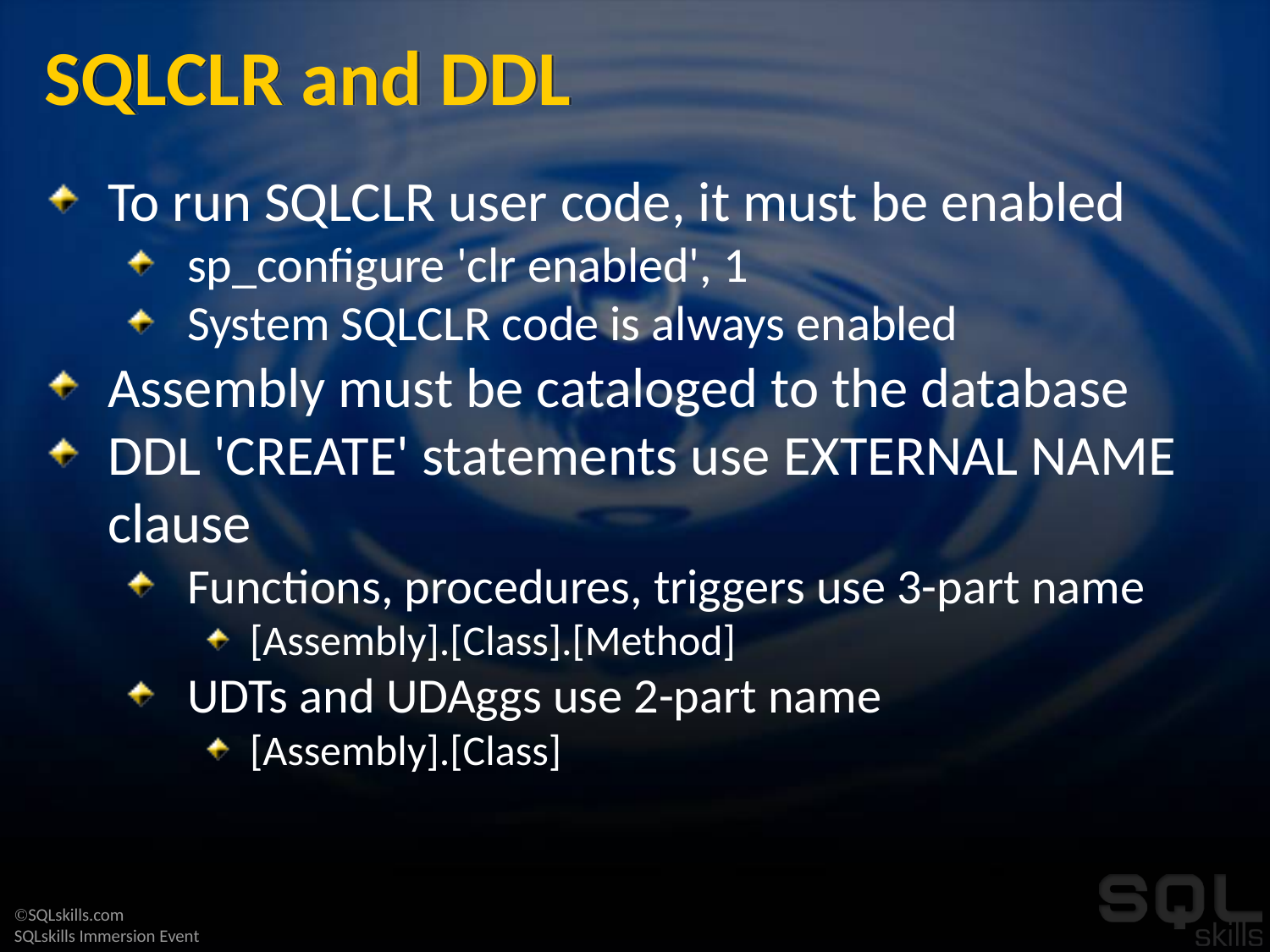

# SQLCLR and DDL
To run SQLCLR user code, it must be enabled
sp_configure 'clr enabled', 1
System SQLCLR code is always enabled
Assembly must be cataloged to the database
DDL 'CREATE' statements use EXTERNAL NAME clause
Functions, procedures, triggers use 3-part name
[Assembly].[Class].[Method]
UDTs and UDAggs use 2-part name
[Assembly].[Class]